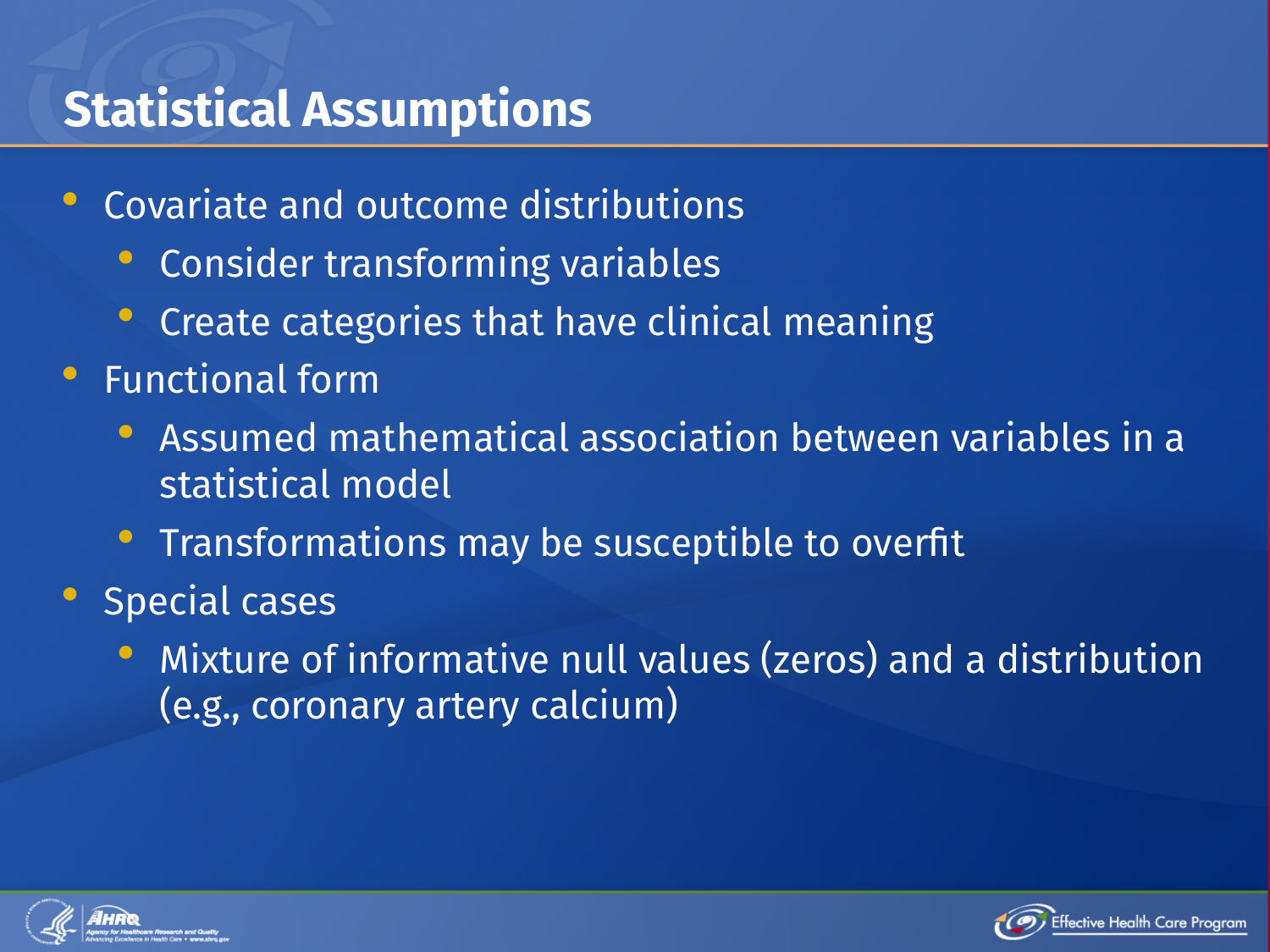

# Statistical Assumptions
Covariate and outcome distributions
Consider transforming variables
Create categories that have clinical meaning
Functional form
Assumed mathematical association between variables in a statistical model
Transformations may be susceptible to overfit
Special cases
Mixture of informative null values (zeros) and a distribution (e.g., coronary artery calcium)